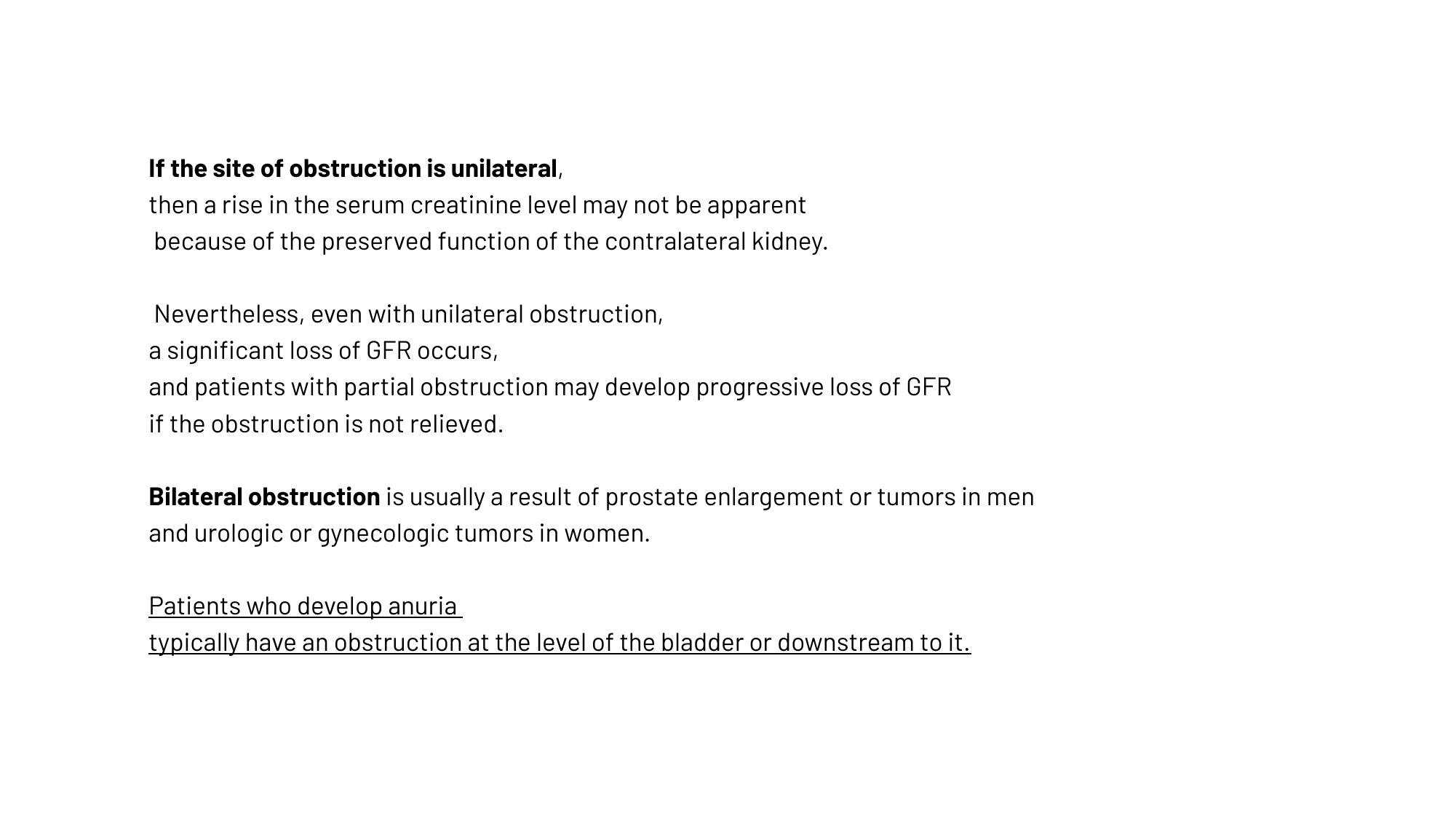

If the site of obstruction is unilateral,
then a rise in the serum creatinine level may not be apparent
 because of the preserved function of the contralateral kidney.

 Nevertheless, even with unilateral obstruction,
a significant loss of GFR occurs,
and patients with partial obstruction may develop progressive loss of GFR
if the obstruction is not relieved.

Bilateral obstruction is usually a result of prostate enlargement or tumors in men
and urologic or gynecologic tumors in women.

Patients who develop anuria
typically have an obstruction at the level of the bladder or downstream to it.